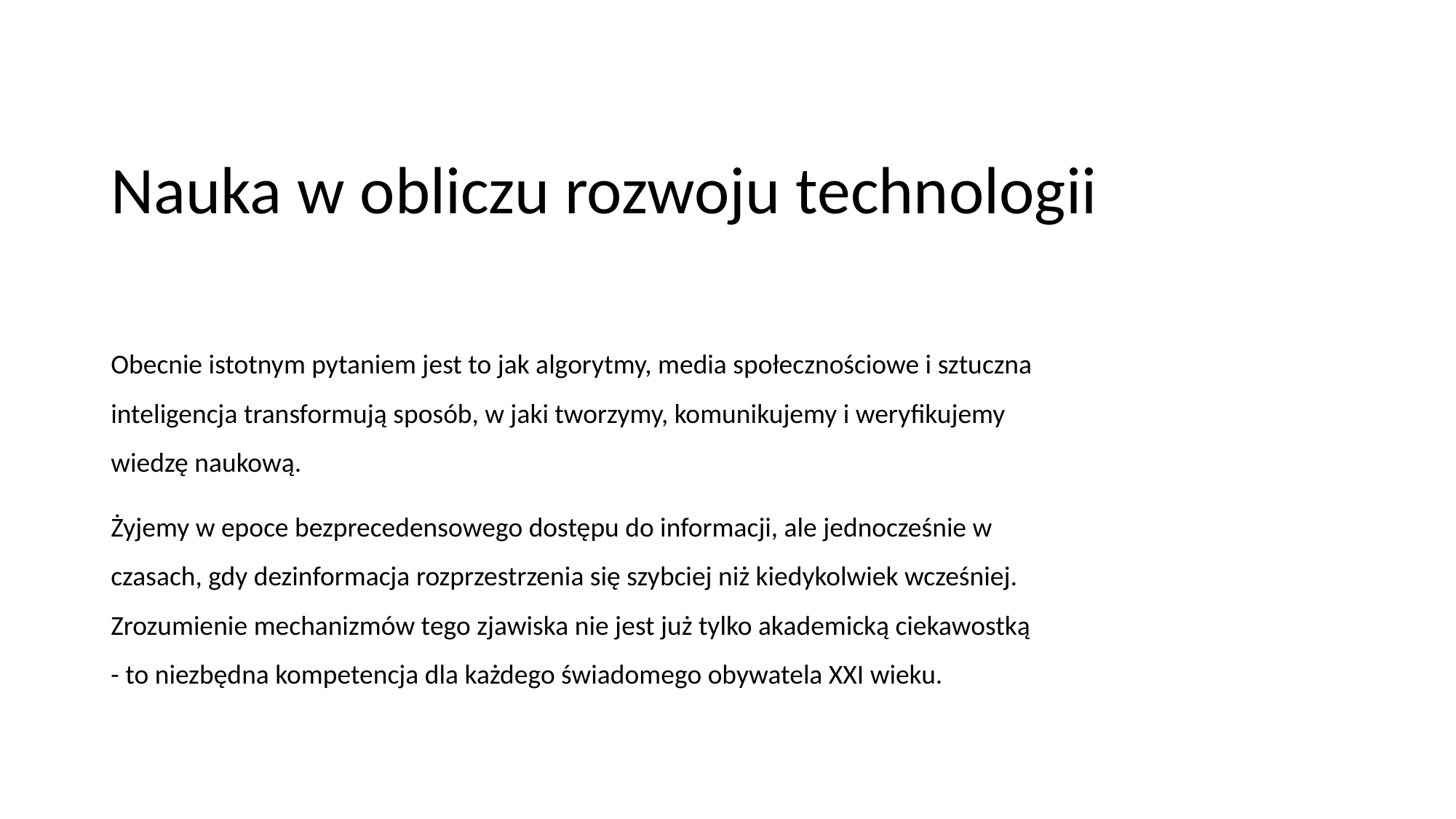

# Nauka w obliczu rozwoju technologii
Obecnie istotnym pytaniem jest to jak algorytmy, media społecznościowe i sztuczna inteligencja transformują sposób, w jaki tworzymy, komunikujemy i weryfikujemy wiedzę naukową.
Żyjemy w epoce bezprecedensowego dostępu do informacji, ale jednocześnie w czasach, gdy dezinformacja rozprzestrzenia się szybciej niż kiedykolwiek wcześniej. Zrozumienie mechanizmów tego zjawiska nie jest już tylko akademicką ciekawostką - to niezbędna kompetencja dla każdego świadomego obywatela XXI wieku.